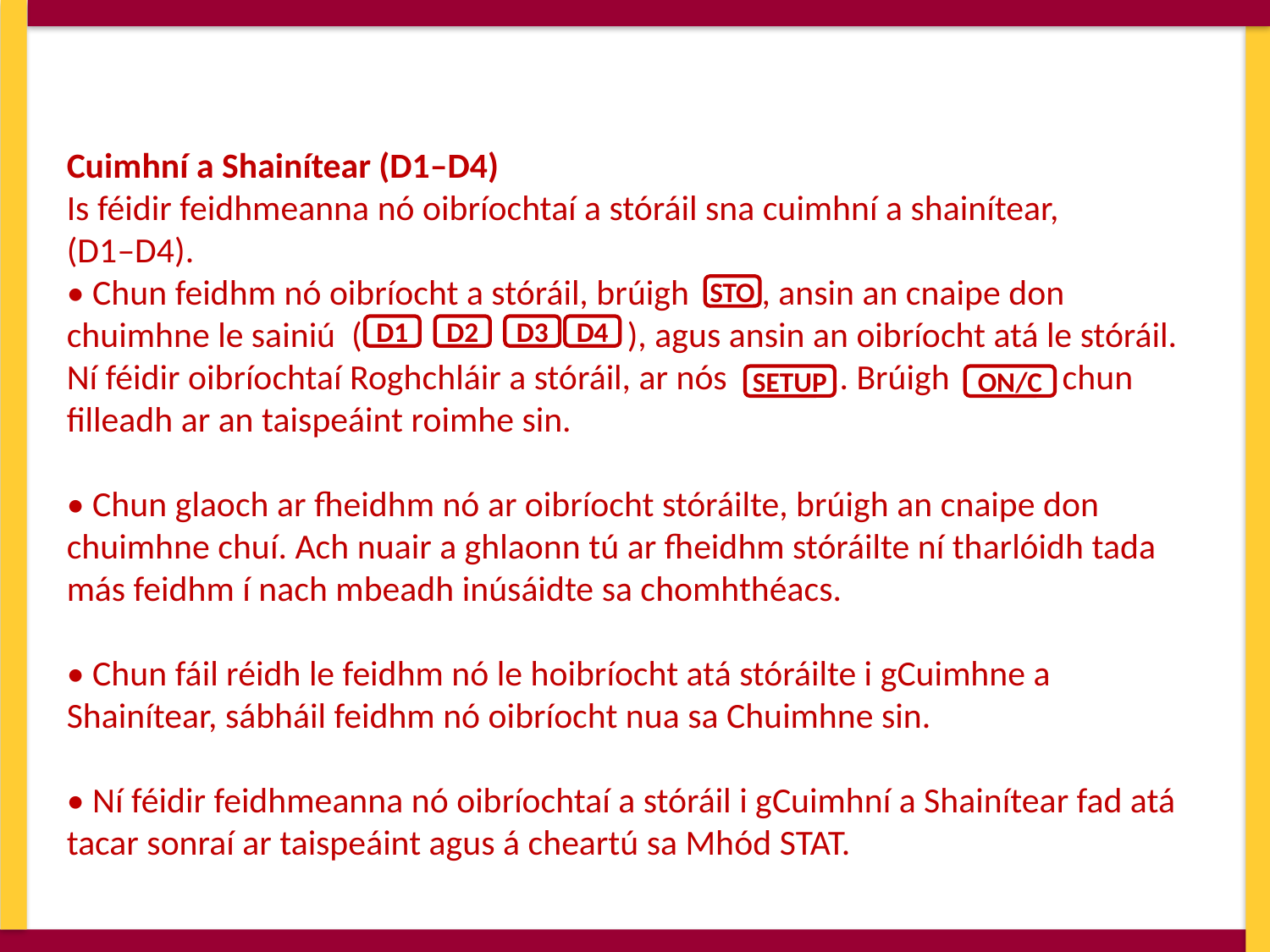

Cuimhní a Shainítear (D1–D4)
Is féidir feidhmeanna nó oibríochtaí a stóráil sna cuimhní a shainítear,
(D1–D4).
• Chun feidhm nó oibríocht a stóráil, brúigh         , ansin an cnaipe don chuimhne le sainiú  (                                 ), agus ansin an oibríocht atá le stóráil. Ní féidir oibríochtaí Roghchláir a stóráil, ar nós              . Brúigh              chun filleadh ar an taispeáint roimhe sin.

• Chun glaoch ar fheidhm nó ar oibríocht stóráilte, brúigh an cnaipe don chuimhne chuí. Ach nuair a ghlaonn tú ar fheidhm stóráilte ní tharlóidh tada más feidhm í nach mbeadh inúsáidte sa chomhthéacs.

• Chun fáil réidh le feidhm nó le hoibríocht atá stóráilte i gCuimhne a Shainítear, sábháil feidhm nó oibríocht nua sa Chuimhne sin.

• Ní féidir feidhmeanna nó oibríochtaí a stóráil i gCuimhní a Shainítear fad atá tacar sonraí ar taispeáint agus á cheartú sa Mhód STAT.

STO
D1
D2
D3
D4
SETUP
ON/C